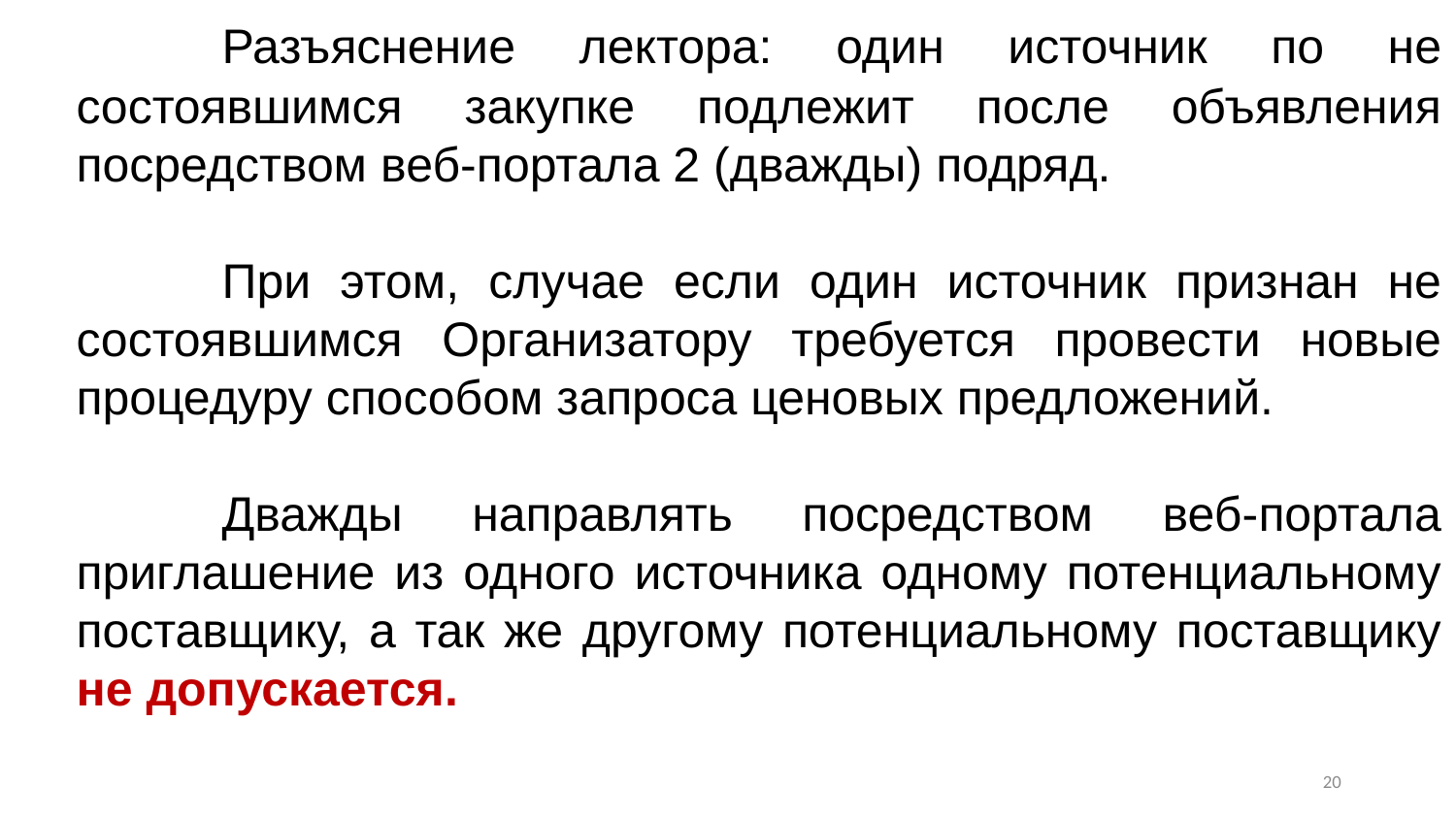

Разъяснение лектора: один источник по не состоявшимся закупке подлежит после объявления посредством веб-портала 2 (дважды) подряд.

	При этом, случае если один источник признан не состоявшимся Организатору требуется провести новые процедуру способом запроса ценовых предложений.

	Дважды направлять посредством веб-портала приглашение из одного источника одному потенциальному поставщику, а так же другому потенциальному поставщику не допускается.

20